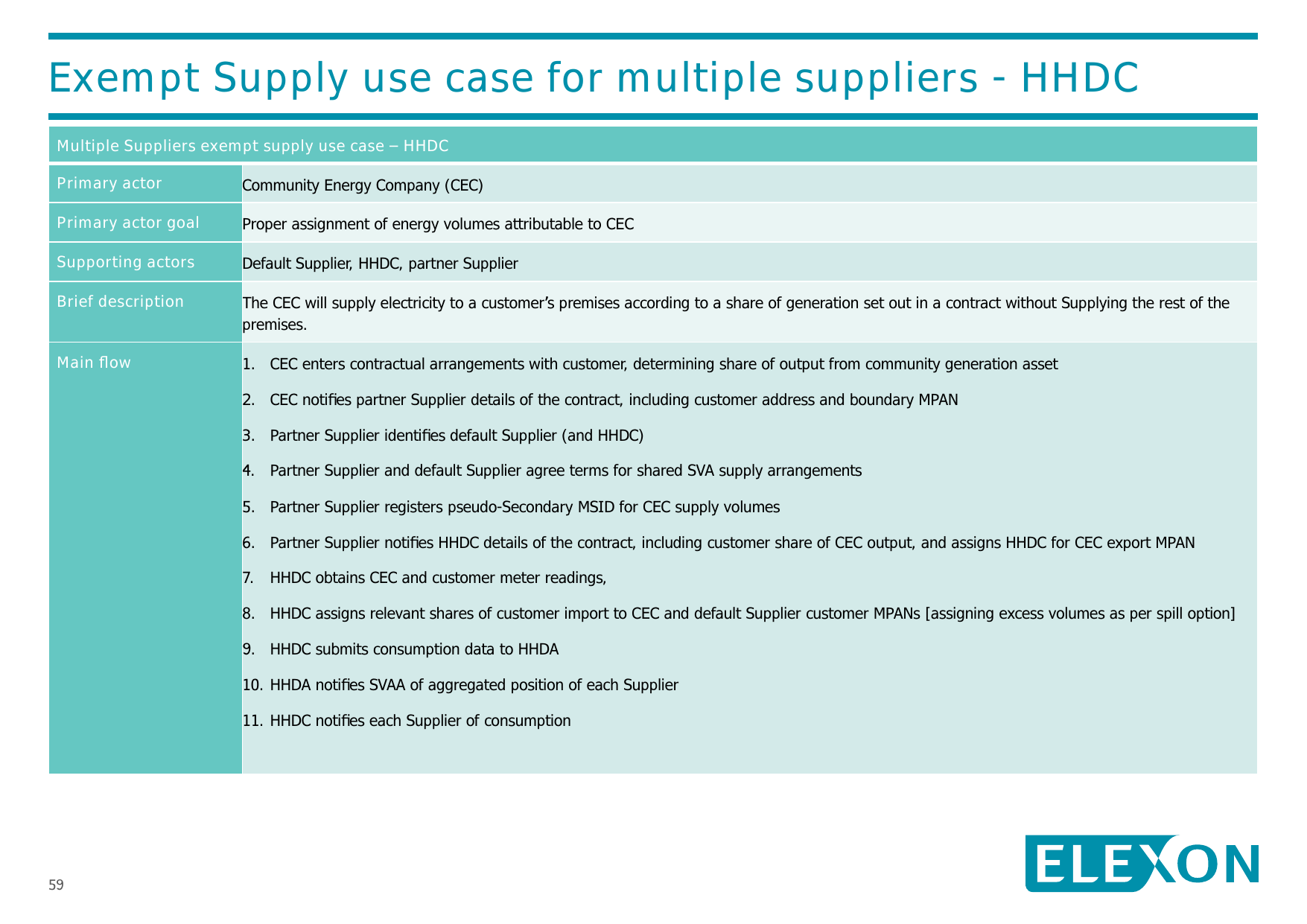

# Exempt Supply use case for multiple suppliers - HHDC
| Multiple Suppliers exempt supply use case – HHDC |  |
| --- | --- |
| Primary actor | Community Energy Company (CEC) |
| Primary actor goal | Proper assignment of energy volumes attributable to CEC |
| Supporting actors | Default Supplier, HHDC, partner Supplier |
| Brief description | The CEC will supply electricity to a customer’s premises according to a share of generation set out in a contract without Supplying the rest of the premises. |
| Main flow | CEC enters contractual arrangements with customer, determining share of output from community generation asset CEC notifies partner Supplier details of the contract, including customer address and boundary MPAN Partner Supplier identifies default Supplier (and HHDC) Partner Supplier and default Supplier agree terms for shared SVA supply arrangements Partner Supplier registers pseudo-Secondary MSID for CEC supply volumes Partner Supplier notifies HHDC details of the contract, including customer share of CEC output, and assigns HHDC for CEC export MPAN HHDC obtains CEC and customer meter readings, HHDC assigns relevant shares of customer import to CEC and default Supplier customer MPANs [assigning excess volumes as per spill option] HHDC submits consumption data to HHDA HHDA notifies SVAA of aggregated position of each Supplier HHDC notifies each Supplier of consumption |

59